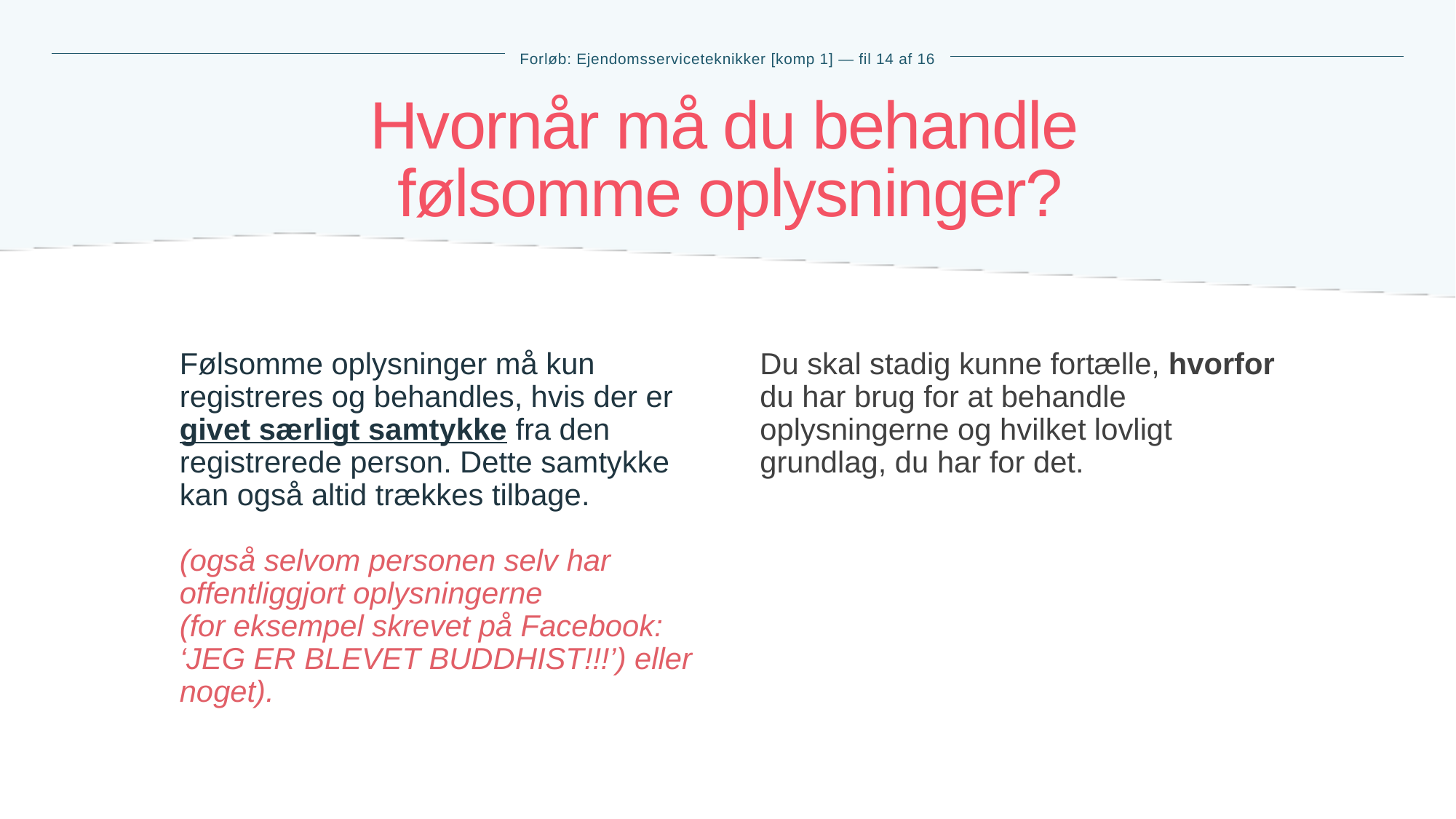

Hvornår må du behandle
følsomme oplysninger?
Følsomme oplysninger må kun registreres og behandles, hvis der er givet særligt samtykke fra den registrerede person. Dette samtykke kan også altid trækkes tilbage.
(også selvom personen selv har offentliggjort oplysningerne
(for eksempel skrevet på Facebook: ‘JEG ER BLEVET BUDDHIST!!!’) eller noget).
Du skal stadig kunne fortælle, hvorfor du har brug for at behandle oplysningerne og hvilket lovligt grundlag, du har for det.